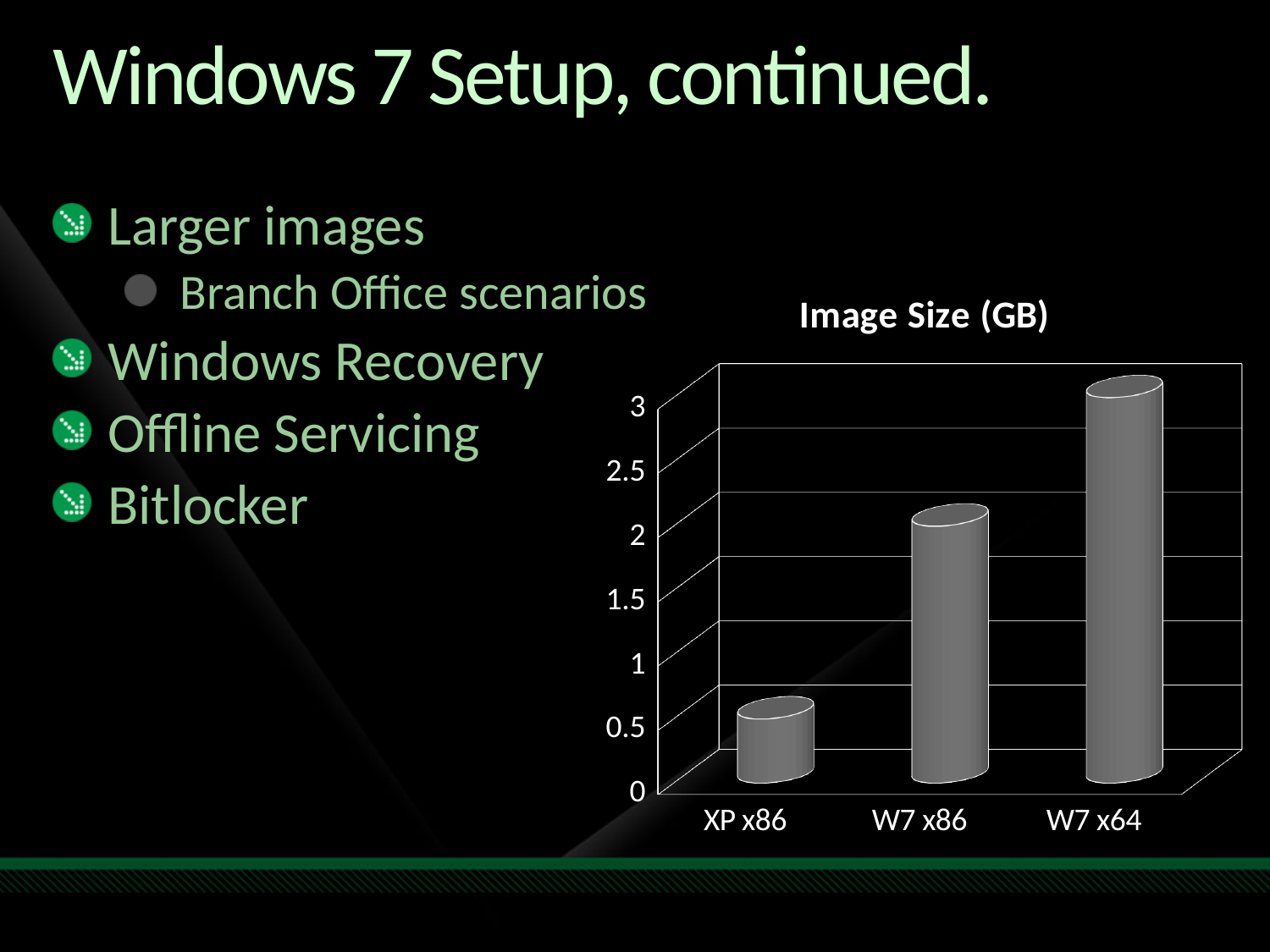

# Windows 7 Setup, continued.
Larger images
Branch Office scenarios
Windows Recovery
Offline Servicing
Bitlocker

[unsupported chart]